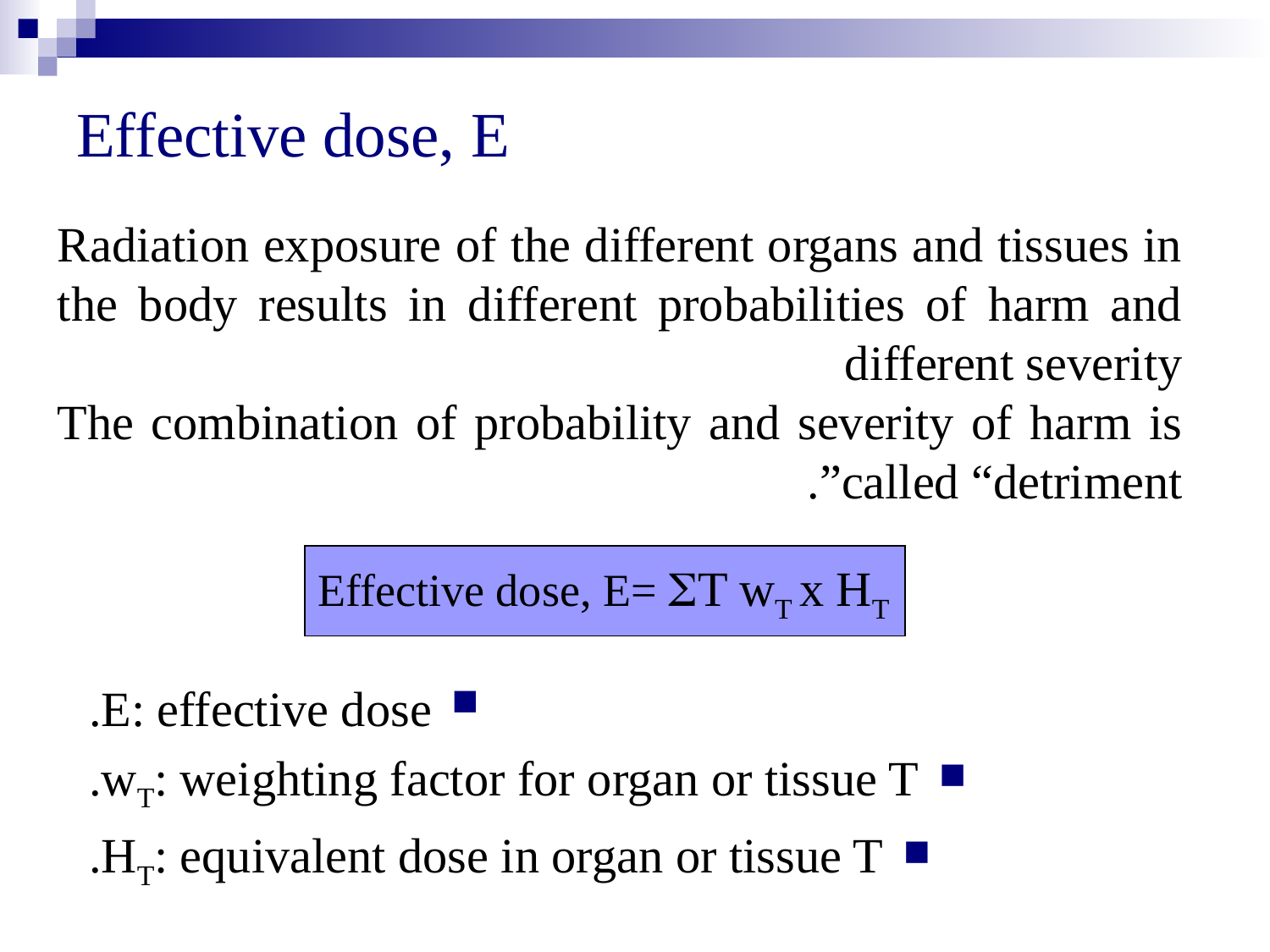

# Effective dose, E
Radiation exposure of the different organs and tissues in the body results in different probabilities of harm and different severity
The combination of probability and severity of harm is called “detriment”.
Effective dose, E= ΣT wT x HT

E: effective dose.
wT: weighting factor for organ or tissue T.
HT: equivalent dose in organ or tissue T.